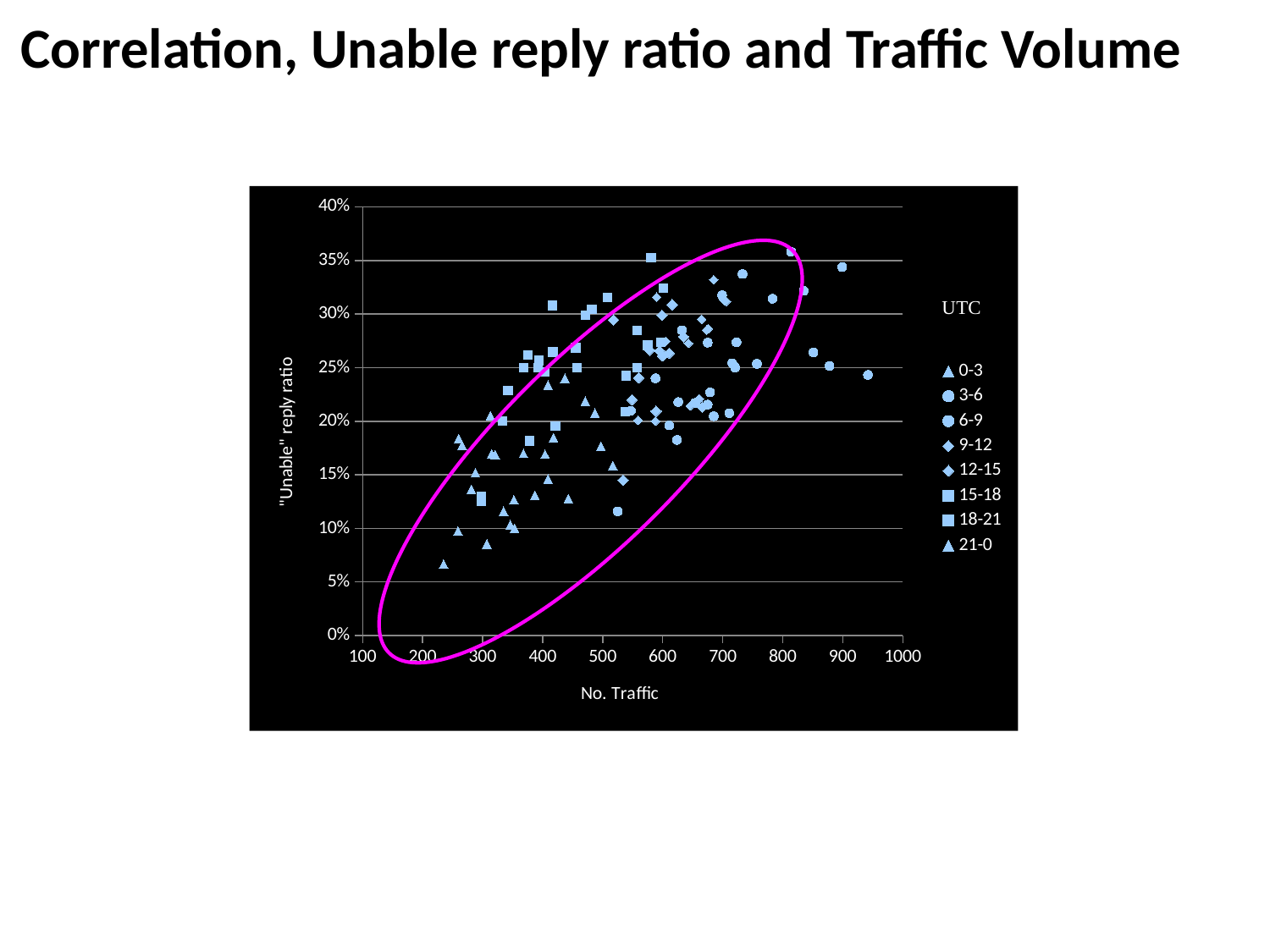

Correlation, Unable reply ratio and Traffic Volume

### Chart

| Category |  |  |  |  |  |  |  |  |
|---|---|---|---|---|---|---|---|---|
Traffic No.